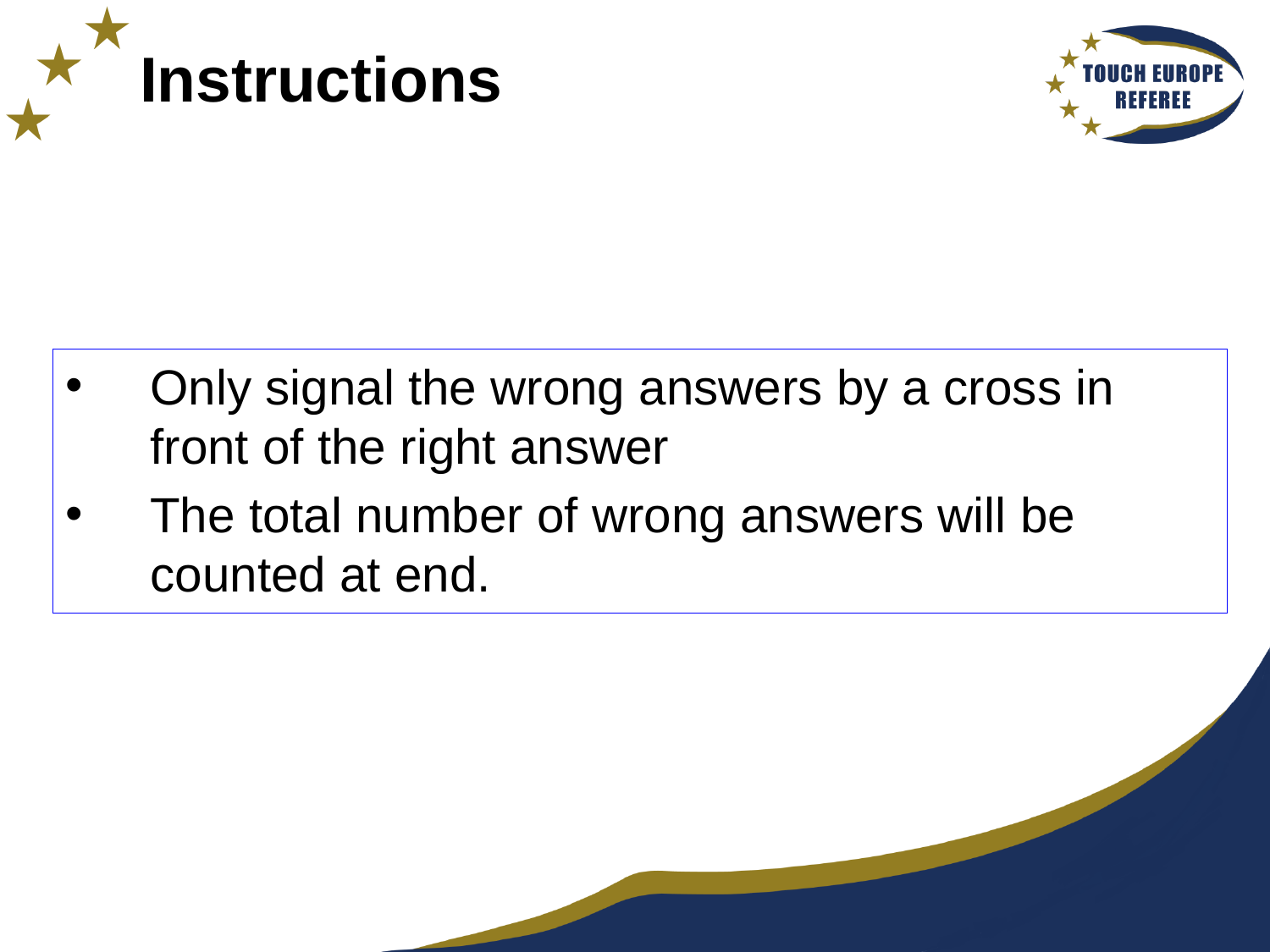

# Instructions
Only signal the wrong answers by a cross in front of the right answer
The total number of wrong answers will be counted at end.